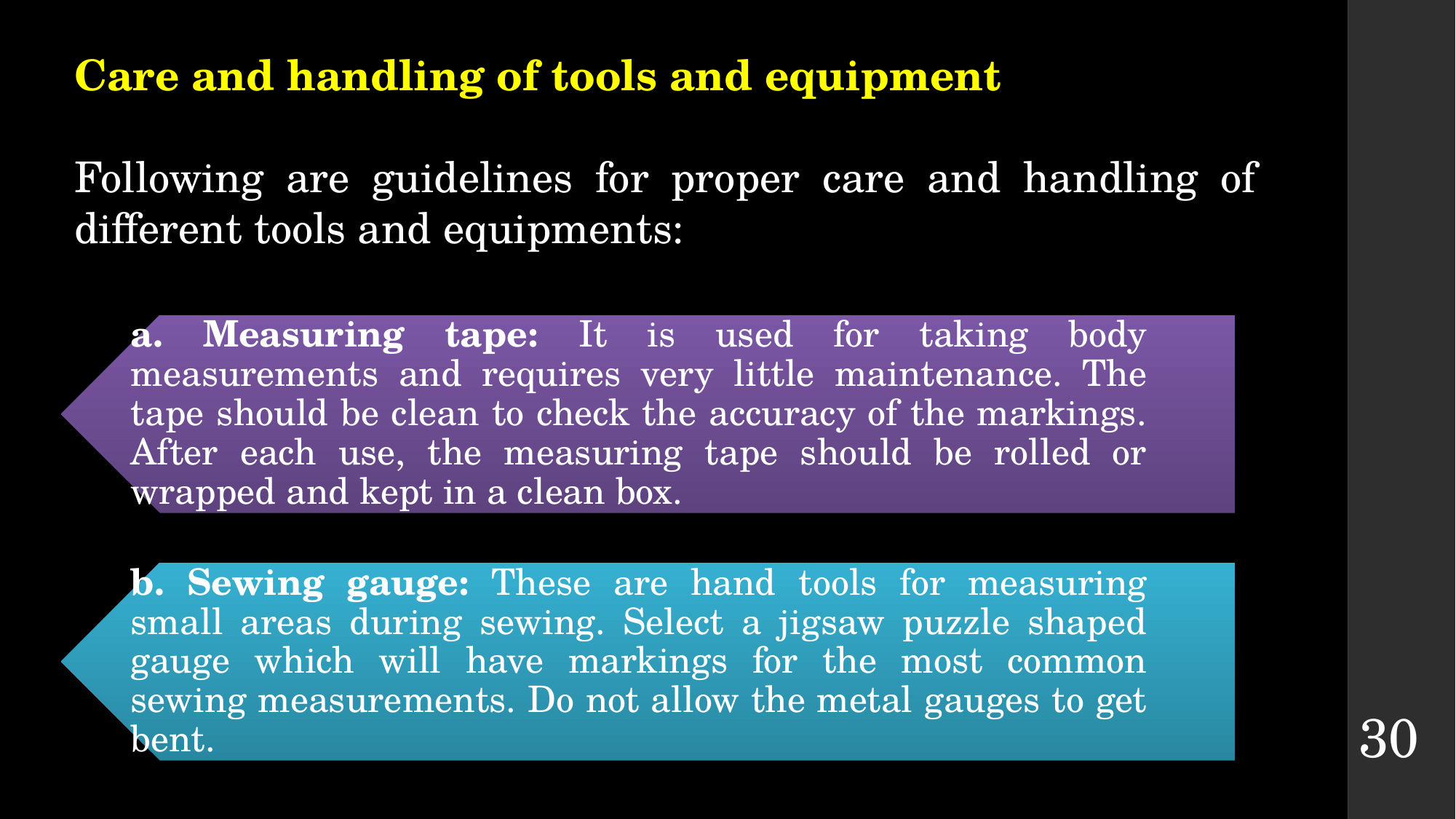

Care and handling of tools and equipment

Following are guidelines for proper care and handling of different tools and equipments:
a. Measuring tape: It is used for taking body measurements and requires very little maintenance. The tape should be clean to check the accuracy of the markings. After each use, the measuring tape should be rolled or wrapped and kept in a clean box.
b. Sewing gauge: These are hand tools for measuring small areas during sewing. Select a jigsaw puzzle shaped gauge which will have markings for the most common sewing measurements. Do not allow the metal gauges to get bent.
30